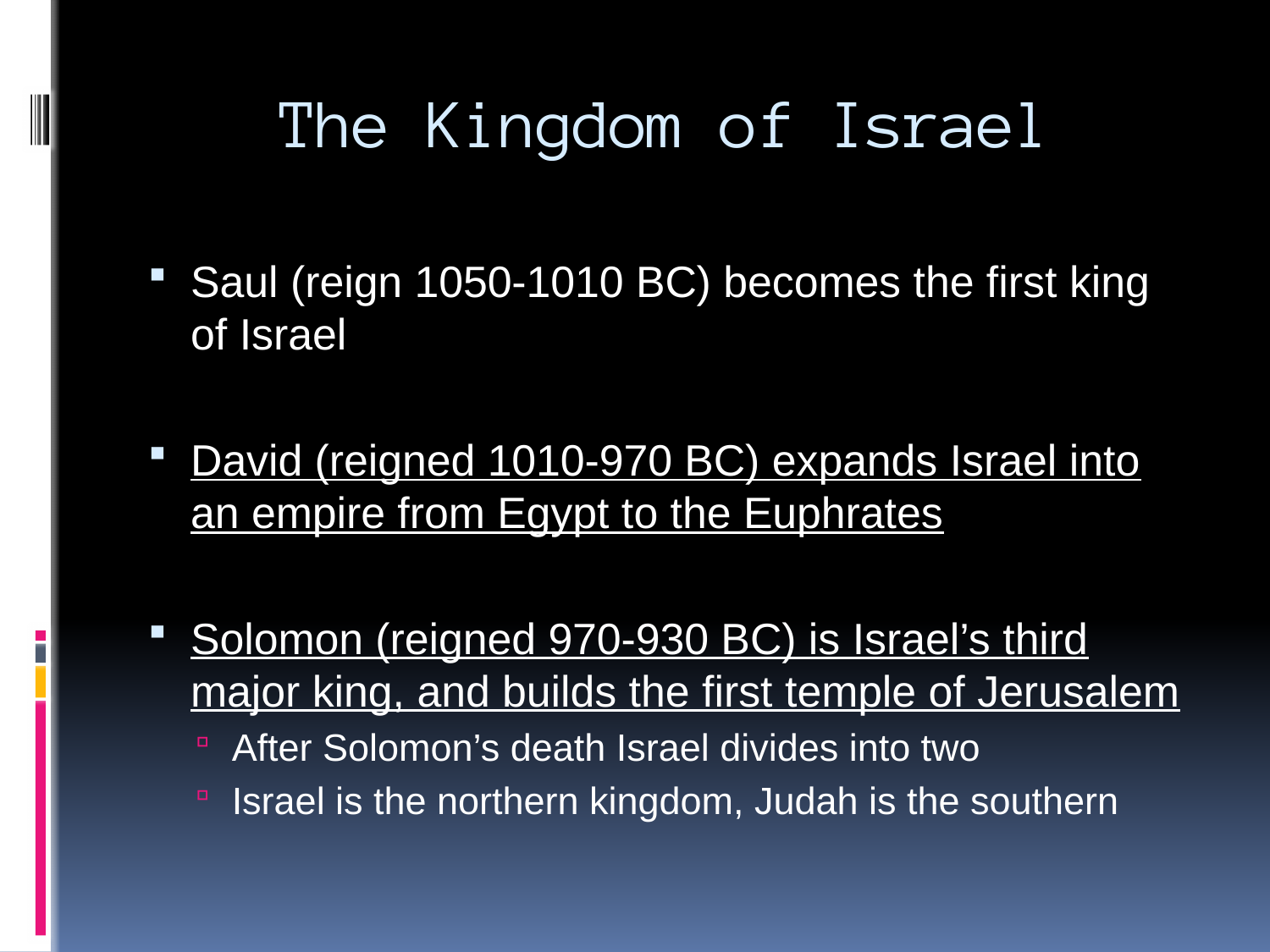

# The Kingdom of Israel
Saul (reign 1050-1010 BC) becomes the first king of Israel

David (reigned 1010-970 BC) expands Israel into an empire from Egypt to the Euphrates

Solomon (reigned 970-930 BC) is Israel’s third major king, and builds the first temple of Jerusalem
After Solomon’s death Israel divides into two
Israel is the northern kingdom, Judah is the southern